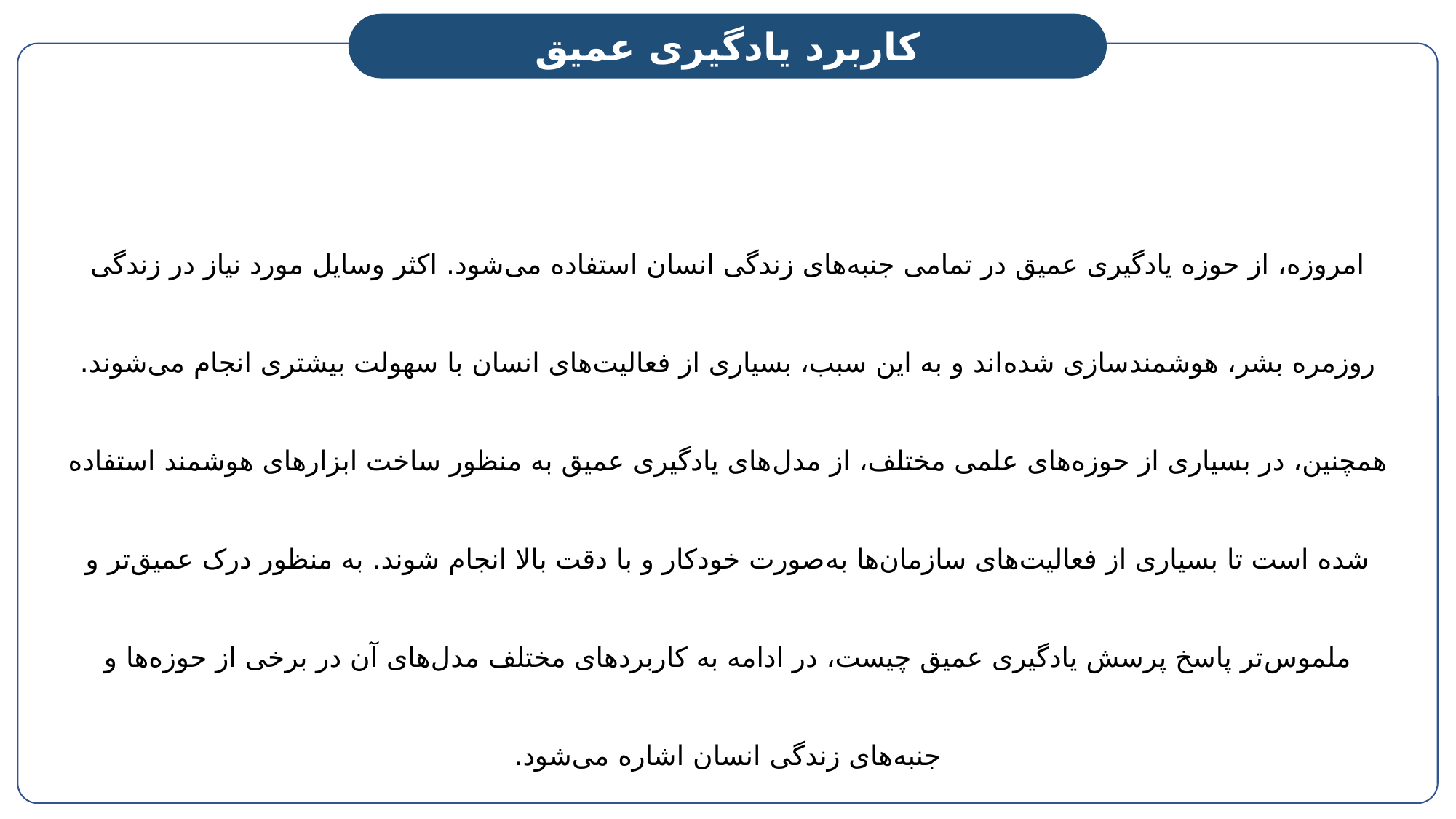

کاربرد یادگیری عمیق
امروزه، از حوزه یادگیری عمیق در تمامی جنبه‌های زندگی انسان استفاده می‌شود. اکثر وسایل مورد نیاز در زندگی روزمره بشر، هوشمند‌سازی شده‌اند و به این سبب، بسیاری از فعالیت‌های انسان با سهولت بیشتری انجام می‌شوند. همچنین، در بسیاری از حوزه‌های علمی مختلف، از مدل‌های یادگیری عمیق به منظور ساخت ابزارهای هوشمند استفاده شده است تا بسیاری از فعالیت‌های سازمان‌ها به‌صورت خودکار و با دقت بالا انجام شوند. به منظور درک عمیق‌تر و ملموس‌تر پاسخ پرسش یادگیری عمیق چیست، در ادامه به کاربردهای مختلف مدل‌های آن در برخی از حوزه‌ها و جنبه‌های زندگی انسان اشاره می‌شود.